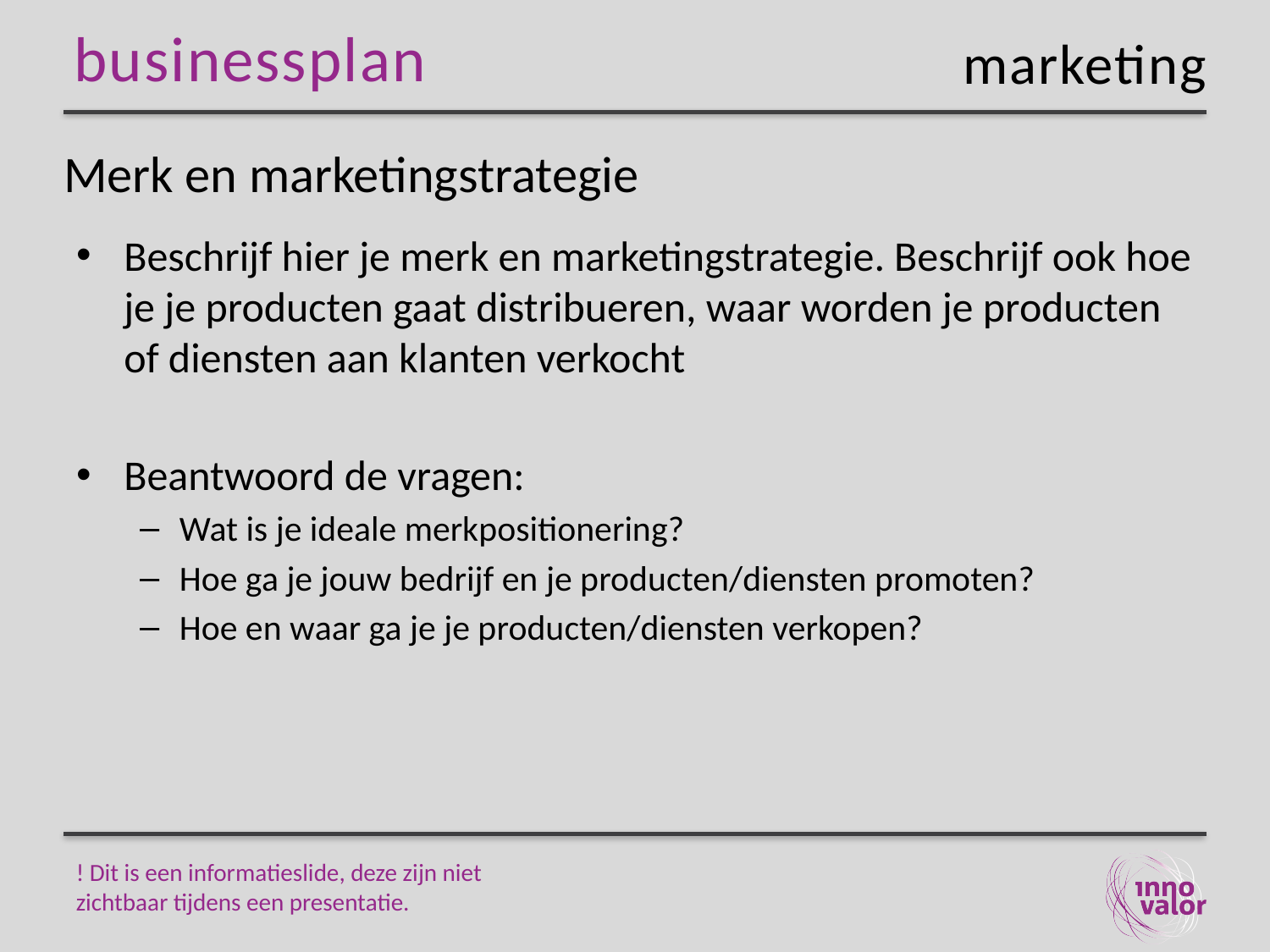

marketing
# Merk en marketingstrategie
Beschrijf hier je merk en marketingstrategie. Beschrijf ook hoe je je producten gaat distribueren, waar worden je producten of diensten aan klanten verkocht

Beantwoord de vragen:
Wat is je ideale merkpositionering?
Hoe ga je jouw bedrijf en je producten/diensten promoten?
Hoe en waar ga je je producten/diensten verkopen?
! Dit is een informatieslide, deze zijn niet zichtbaar tijdens een presentatie.